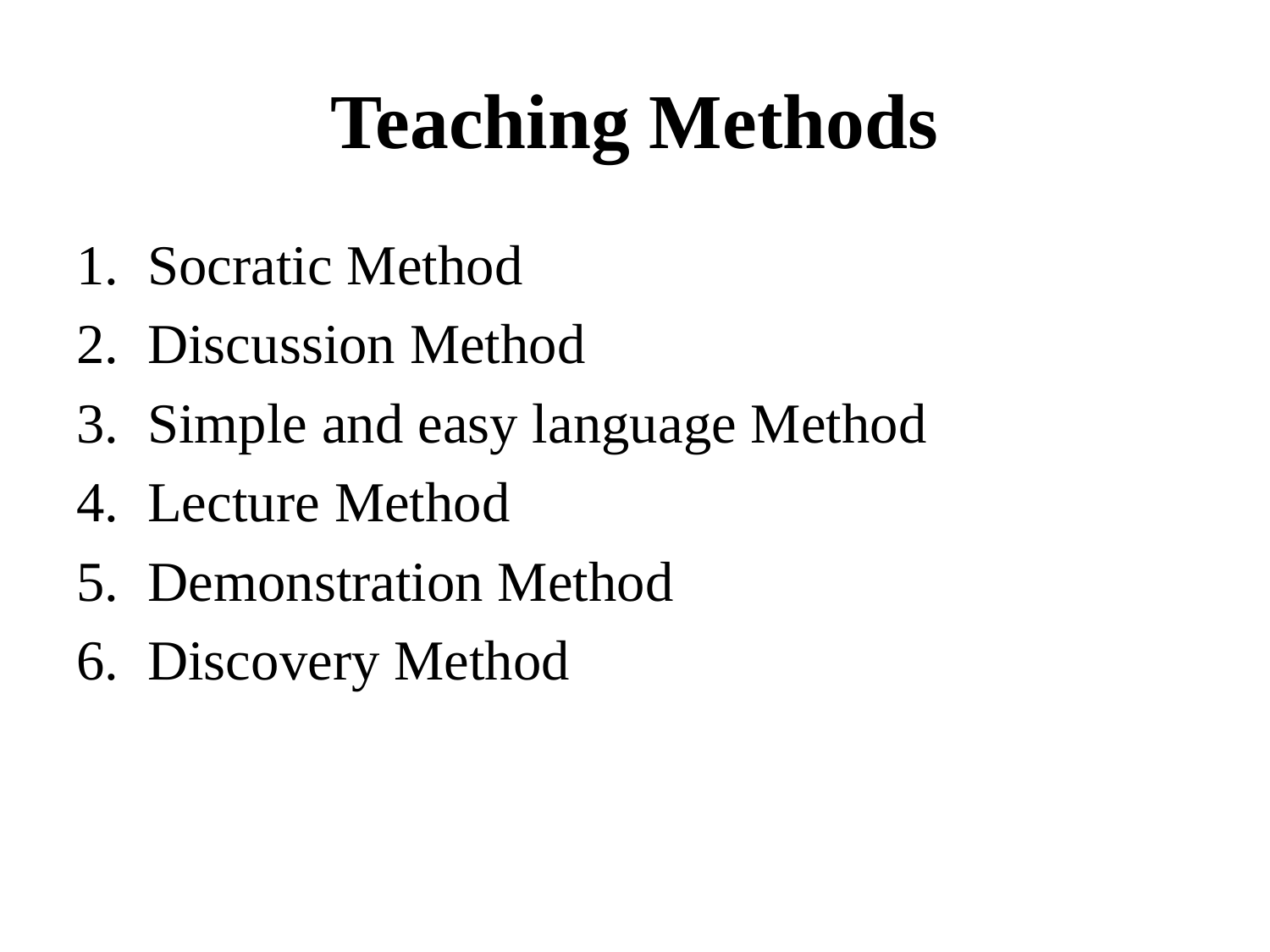

# Teaching Methods
Socratic Method
Discussion Method
Simple and easy language Method
Lecture Method
Demonstration Method
Discovery Method